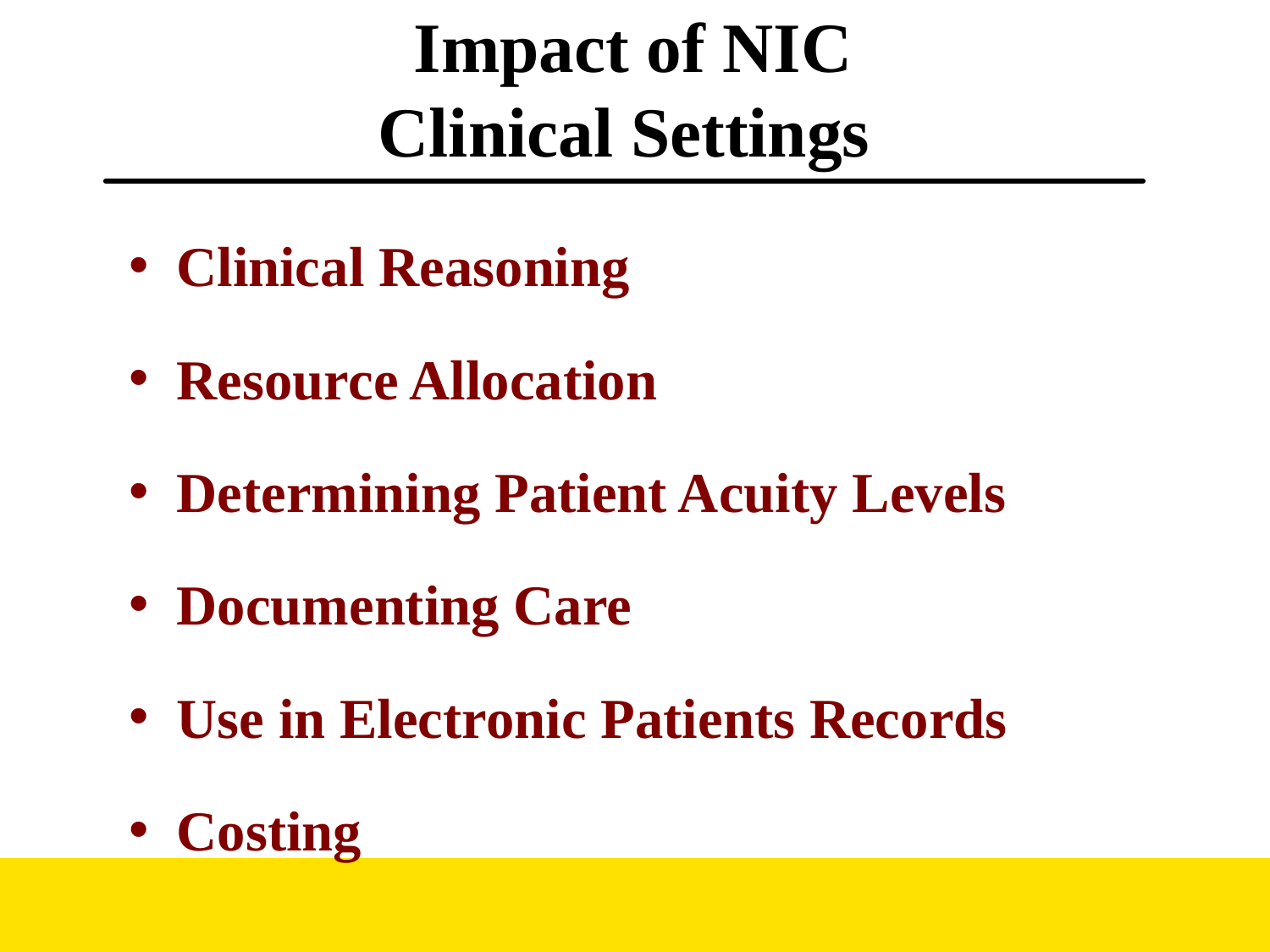

# Impact of NIC Clinical Settings
Clinical Reasoning
Resource Allocation
Determining Patient Acuity Levels
Documenting Care
Use in Electronic Patients Records
Costing